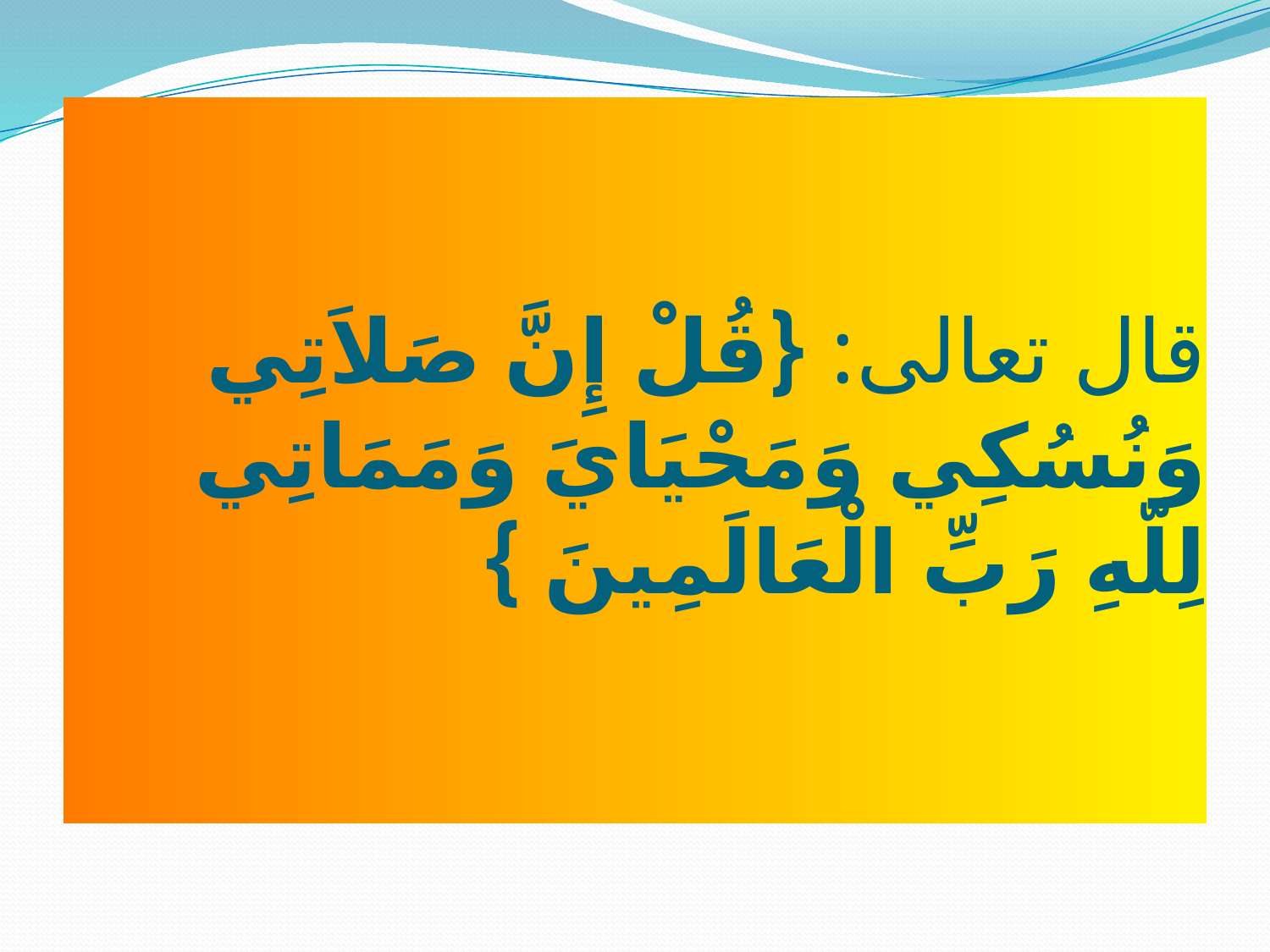

# قال تعالى: {قُلْ إِنَّ صَلاَتِي وَنُسُكِي وَمَحْيَايَ وَمَمَاتِي لِلّهِ رَبِّ الْعَالَمِينَ }